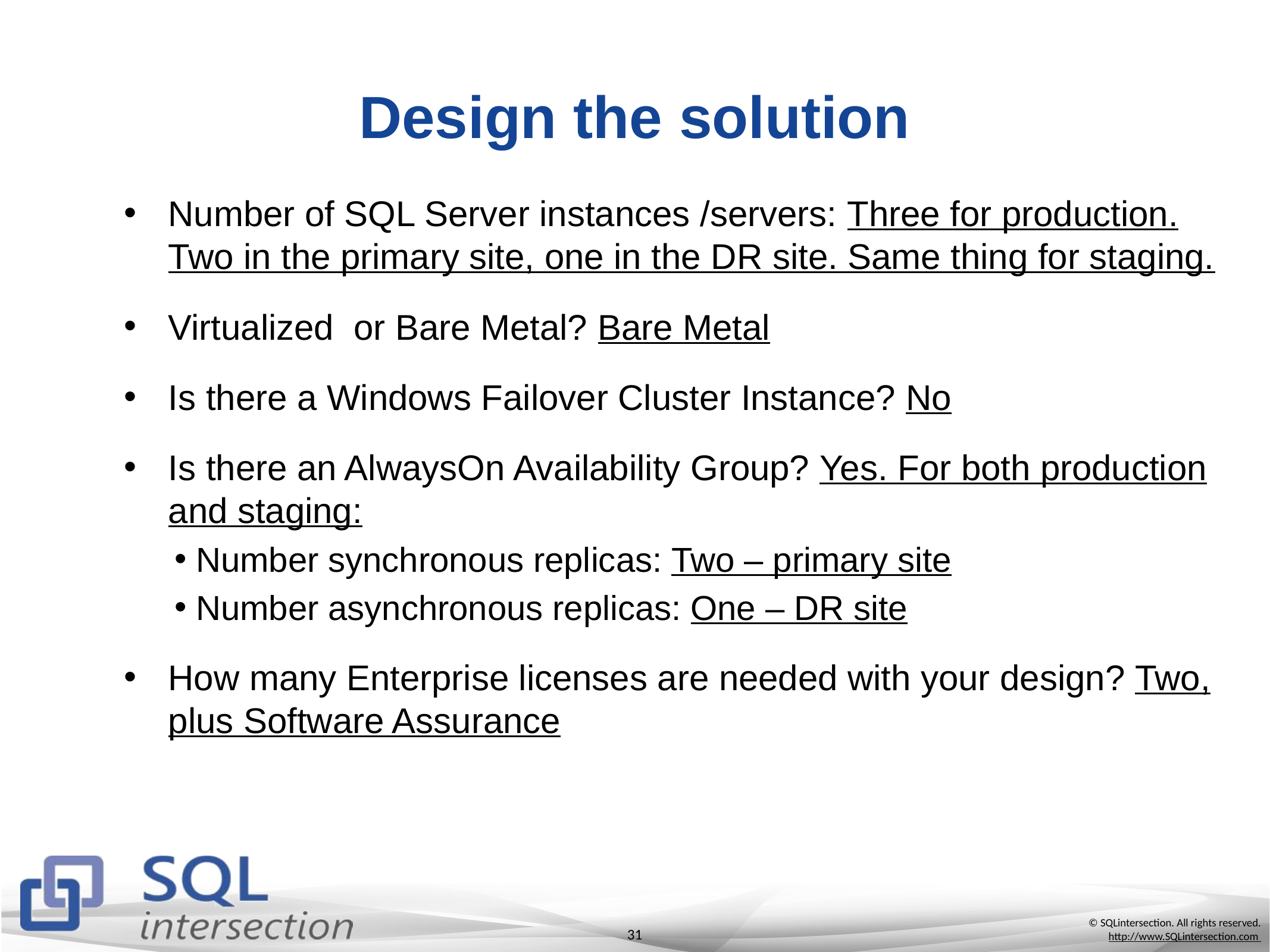

# Design the solution
Number of SQL Server instances /servers: Three for production. Two in the primary site, one in the DR site. Same thing for staging.
Virtualized  or Bare Metal? Bare Metal
Is there a Windows Failover Cluster Instance? No
Is there an AlwaysOn Availability Group? Yes. For both production and staging:
Number synchronous replicas: Two – primary site
Number asynchronous replicas: One – DR site
How many Enterprise licenses are needed with your design? Two, plus Software Assurance